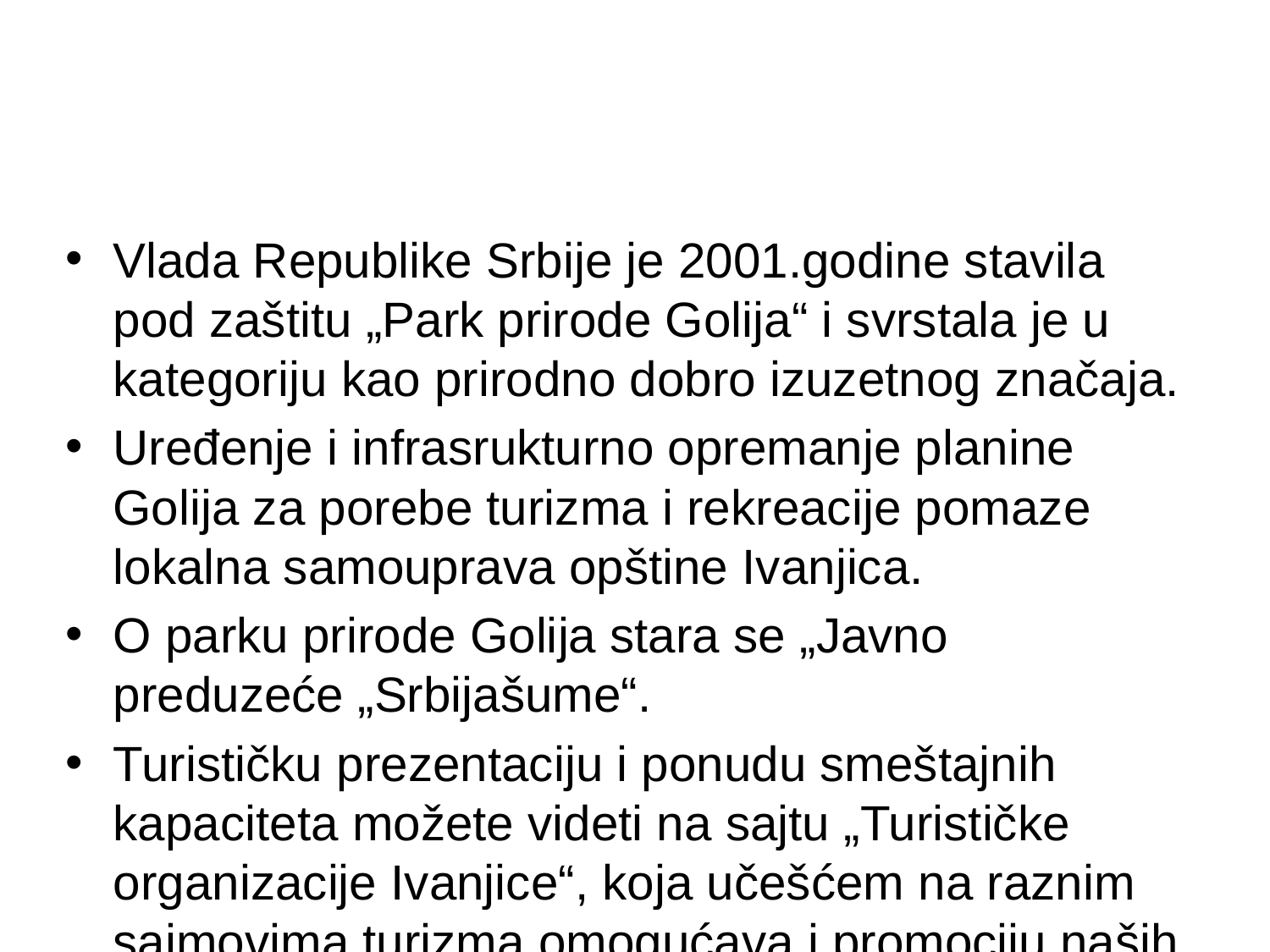

#
Vlada Republike Srbije je 2001.godine stavila pod zaštitu „Park prirode Golija“ i svrstala je u kategoriju kao prirodno dobro izuzetnog značaja.
Uređenje i infrasrukturno opremanje planine Golija za porebe turizma i rekreacije pomaze lokalna samouprava opštine Ivanjica.
O parku prirode Golija stara se „Javno preduzeće „Srbijašume“.
Turističku prezentaciju i ponudu smeštajnih kapaciteta možete videti na sajtu „Turističke organizacije Ivanjice“, koja učešćem na raznim sajmovima turizma omogućava i promociju naših sadržaja.